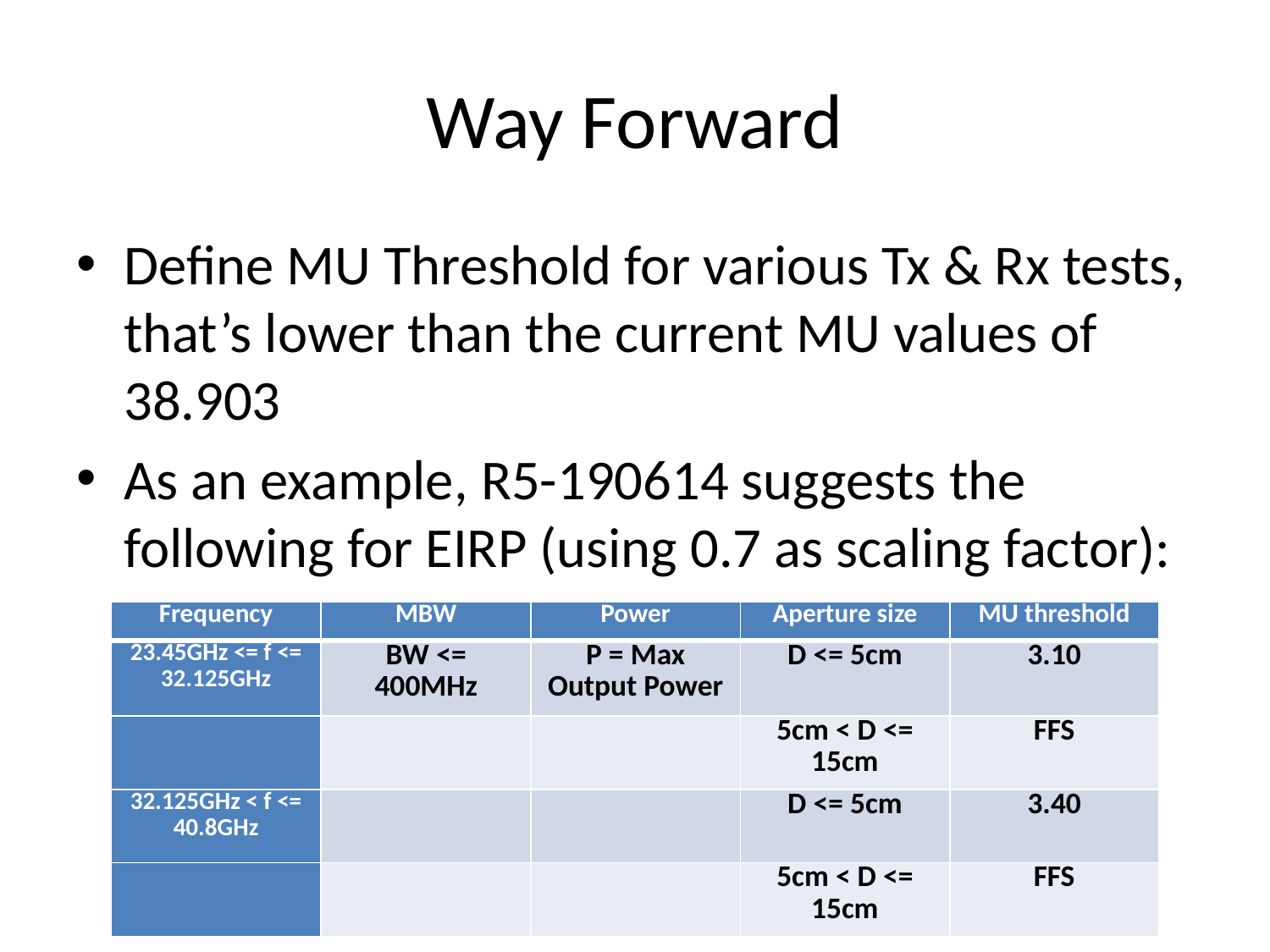

# Way Forward
Define MU Threshold for various Tx & Rx tests, that’s lower than the current MU values of 38.903
As an example, R5-190614 suggests the following for EIRP (using 0.7 as scaling factor):

| Frequency | MBW | Power | Aperture size | MU threshold |
| --- | --- | --- | --- | --- |
| 23.45GHz <= f <= 32.125GHz | BW <= 400MHz | P = Max Output Power | D <= 5cm | 3.10 |
|  |  |  | 5cm < D <= 15cm | FFS |
| 32.125GHz < f <= 40.8GHz |  |  | D <= 5cm | 3.40 |
|  |  |  | 5cm < D <= 15cm | FFS |